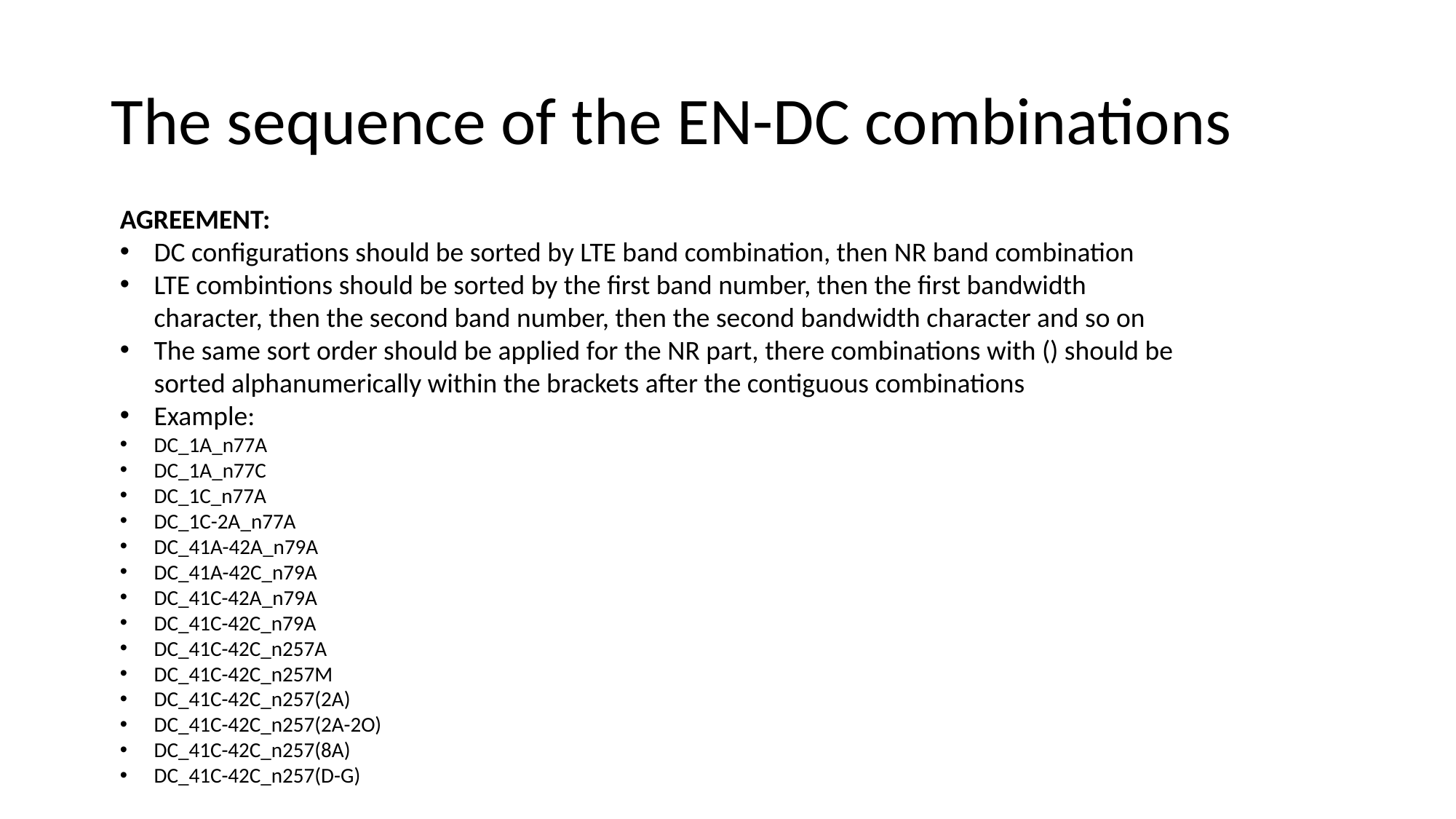

# The sequence of the EN-DC combinations
AGREEMENT:
DC configurations should be sorted by LTE band combination, then NR band combination
LTE combintions should be sorted by the first band number, then the first bandwidth character, then the second band number, then the second bandwidth character and so on
The same sort order should be applied for the NR part, there combinations with () should be sorted alphanumerically within the brackets after the contiguous combinations
Example:
DC_1A_n77A
DC_1A_n77C
DC_1C_n77A
DC_1C-2A_n77A
DC_41A-42A_n79A
DC_41A-42C_n79A
DC_41C-42A_n79A
DC_41C-42C_n79A
DC_41C-42C_n257A
DC_41C-42C_n257M
DC_41C-42C_n257(2A)
DC_41C-42C_n257(2A-2O)
DC_41C-42C_n257(8A)
DC_41C-42C_n257(D-G)